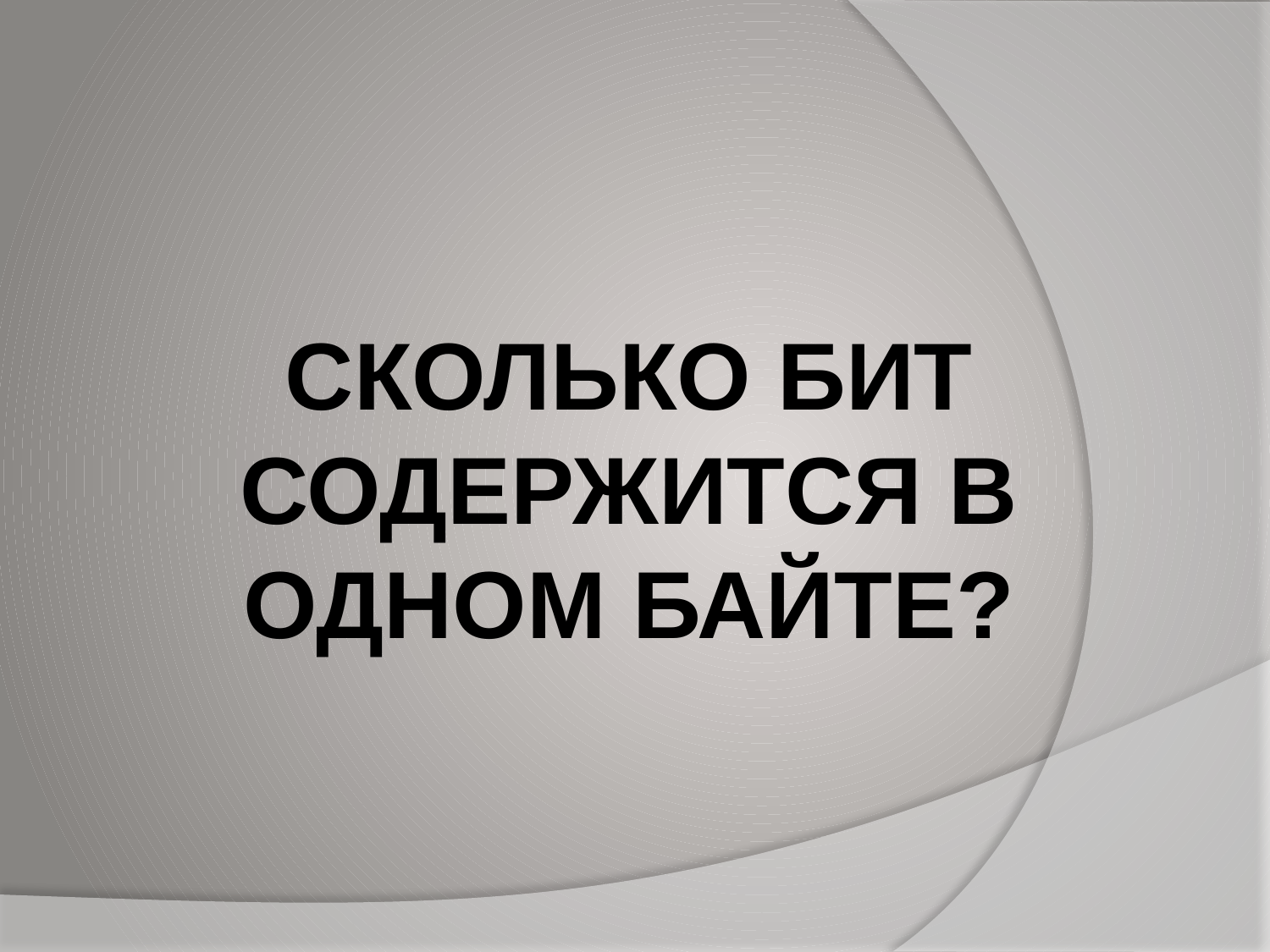

# СКОЛЬКО БИТ СОДЕРЖИТСЯ В ОДНОМ БАЙТЕ?